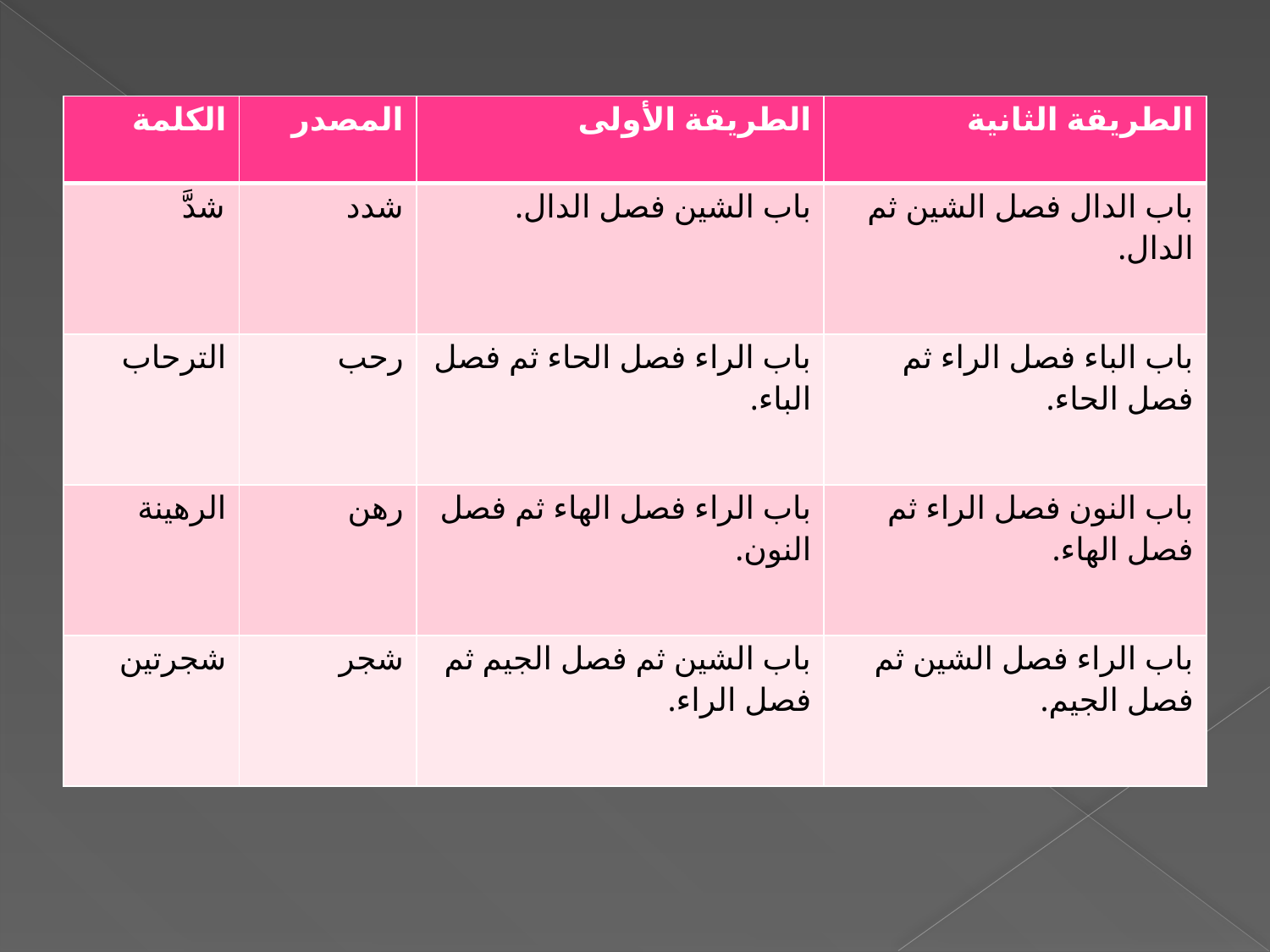

#
| الكلمة | المصدر | الطريقة الأولى | الطريقة الثانية |
| --- | --- | --- | --- |
| شدَّ | شدد | باب الشين فصل الدال. | باب الدال فصل الشين ثم الدال. |
| الترحاب | رحب | باب الراء فصل الحاء ثم فصل الباء. | باب الباء فصل الراء ثم فصل الحاء. |
| الرهينة | رهن | باب الراء فصل الهاء ثم فصل النون. | باب النون فصل الراء ثم فصل الهاء. |
| شجرتين | شجر | باب الشين ثم فصل الجيم ثم فصل الراء. | باب الراء فصل الشين ثم فصل الجيم. |